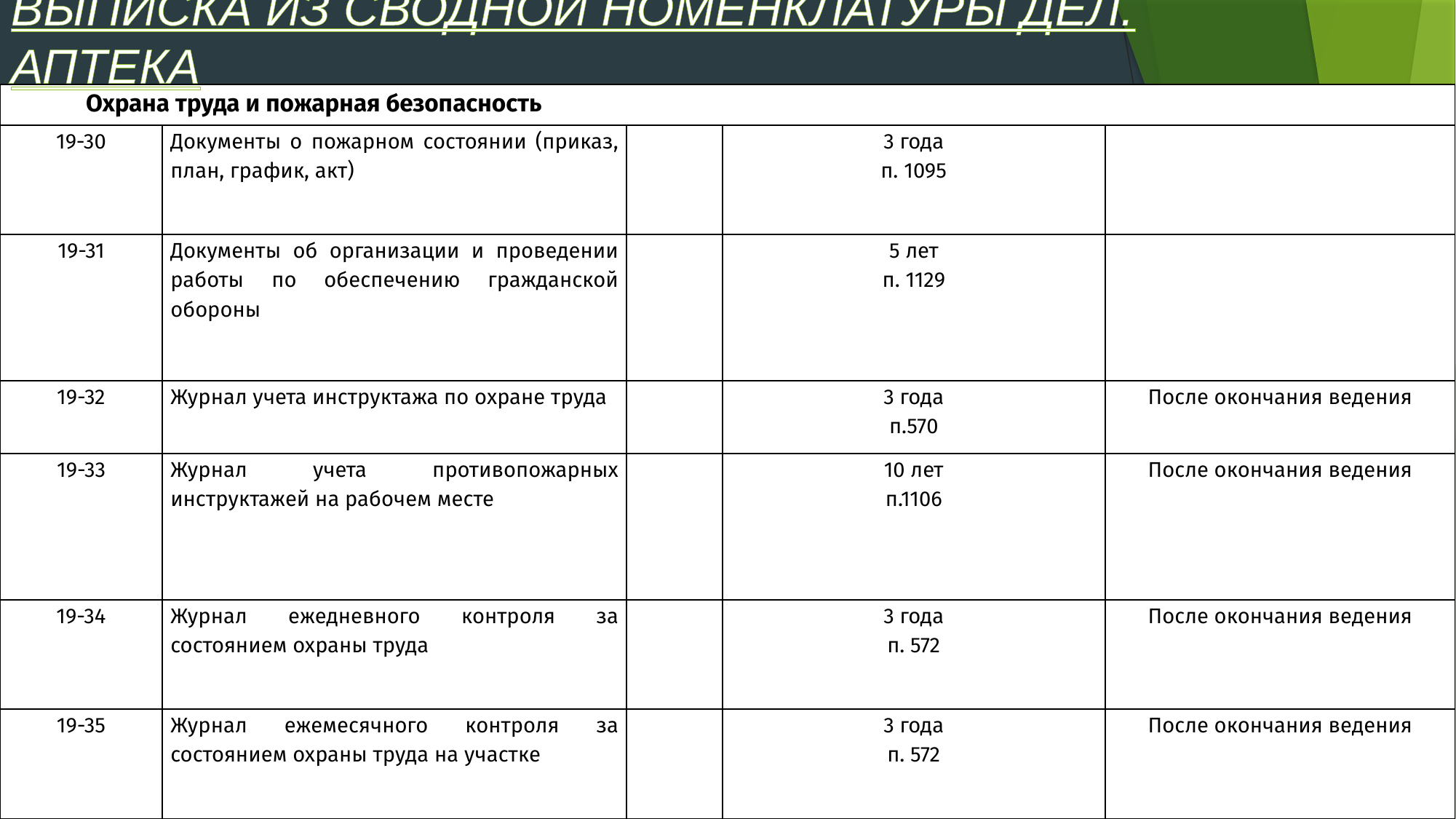

ВЫПИСКА ИЗ СВОДНОЙ НОМЕНКЛАТУРЫ ДЕЛ. АПТЕКА
| Охрана труда и пожарная безопасность |  |  |  |  |
| --- | --- | --- | --- | --- |
| 19-30 | Документы о пожарном состоянии (приказ, план, график, акт) |  | 3 года п. 1095 |  |
| 19-31 | Документы об организации и проведении работы по обеспечению гражданской обороны |  | 5 лет п. 1129 |  |
| 19-32 | Журнал учета инструктажа по охране труда |  | 3 года п.570 | После окончания ведения |
| 19-33 | Журнал учета противопожарных инструктажей на рабочем месте |  | 10 лет п.1106 | После окончания ведения |
| 19-34 | Журнал ежедневного контроля за состоянием охраны труда |  | 3 года п. 572 | После окончания ведения |
| 19-35 | Журнал ежемесячного контроля за состоянием охраны труда на участке |  | 3 года п. 572 | После окончания ведения |